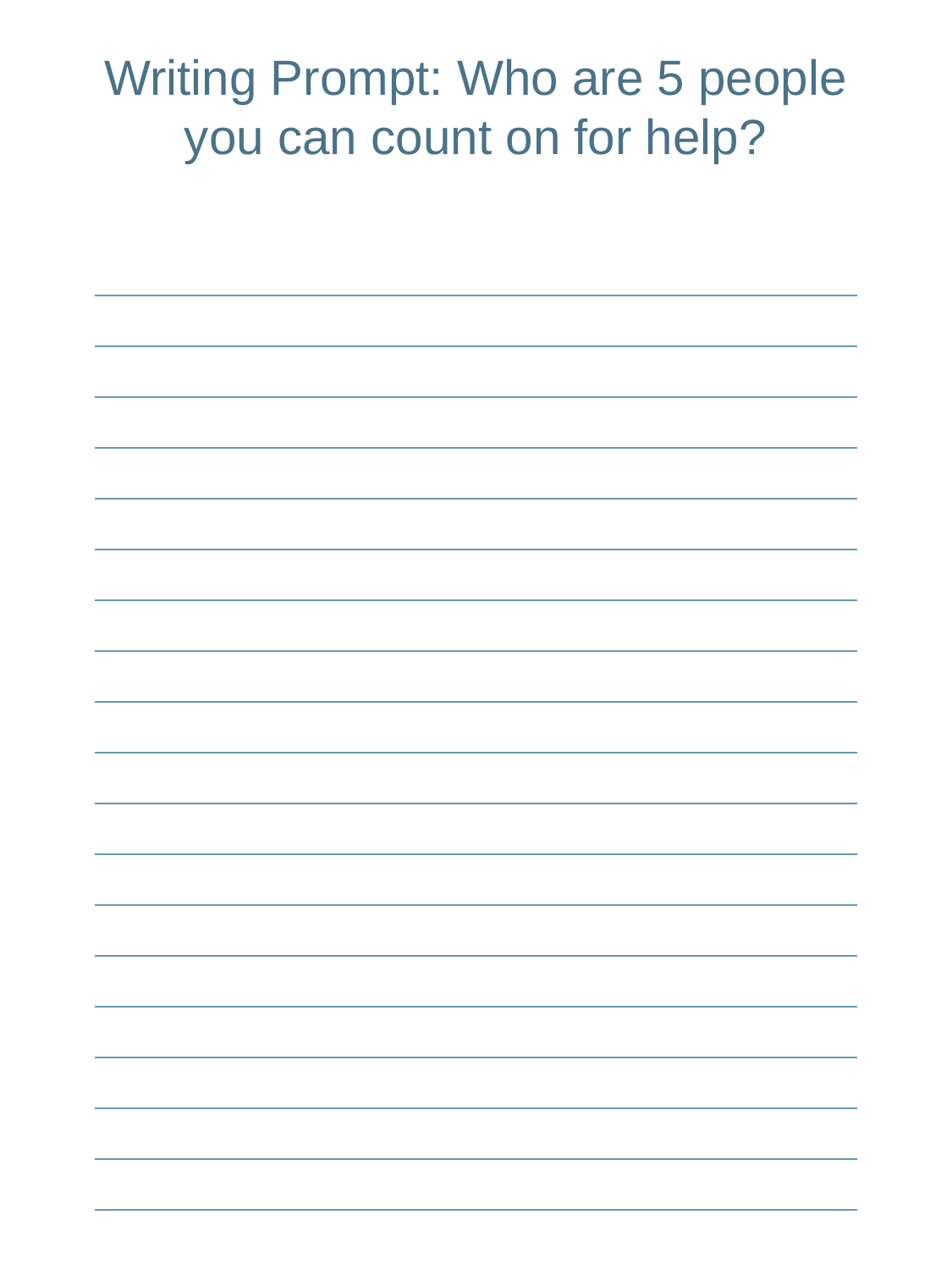

Writing Prompt: Who are 5 people you can count on for help?
|  |
| --- |
|  |
|  |
|  |
|  |
|  |
|  |
|  |
|  |
|  |
|  |
|  |
|  |
|  |
|  |
|  |
|  |
|  |